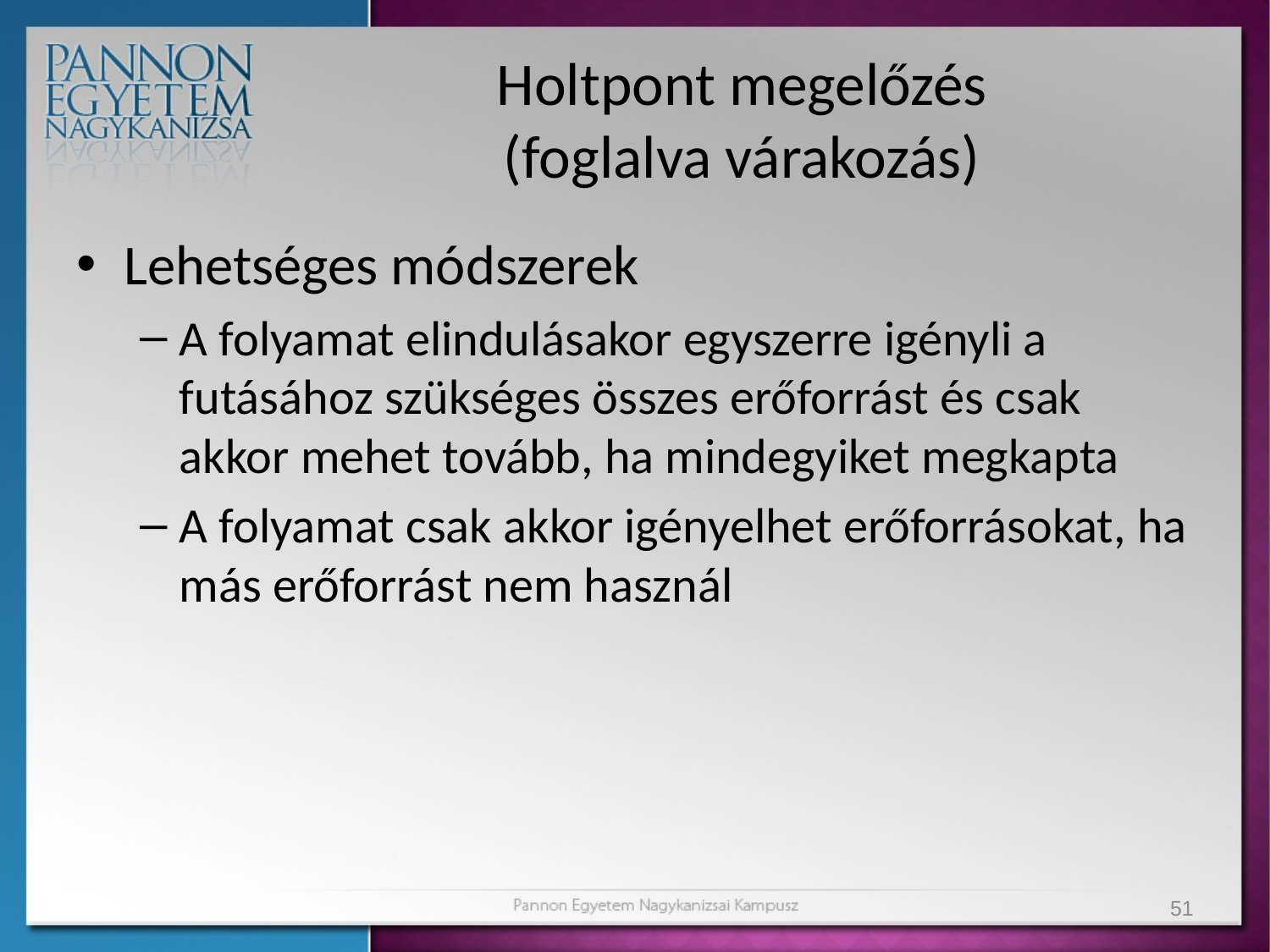

# Holtpont megelőzés (foglalva várakozás)
Lehetséges módszerek
A folyamat elindulásakor egyszerre igényli a futásához szükséges összes erőforrást és csak akkor mehet tovább, ha mindegyiket megkapta
A folyamat csak akkor igényelhet erőforrásokat, ha más erőforrást nem használ
51